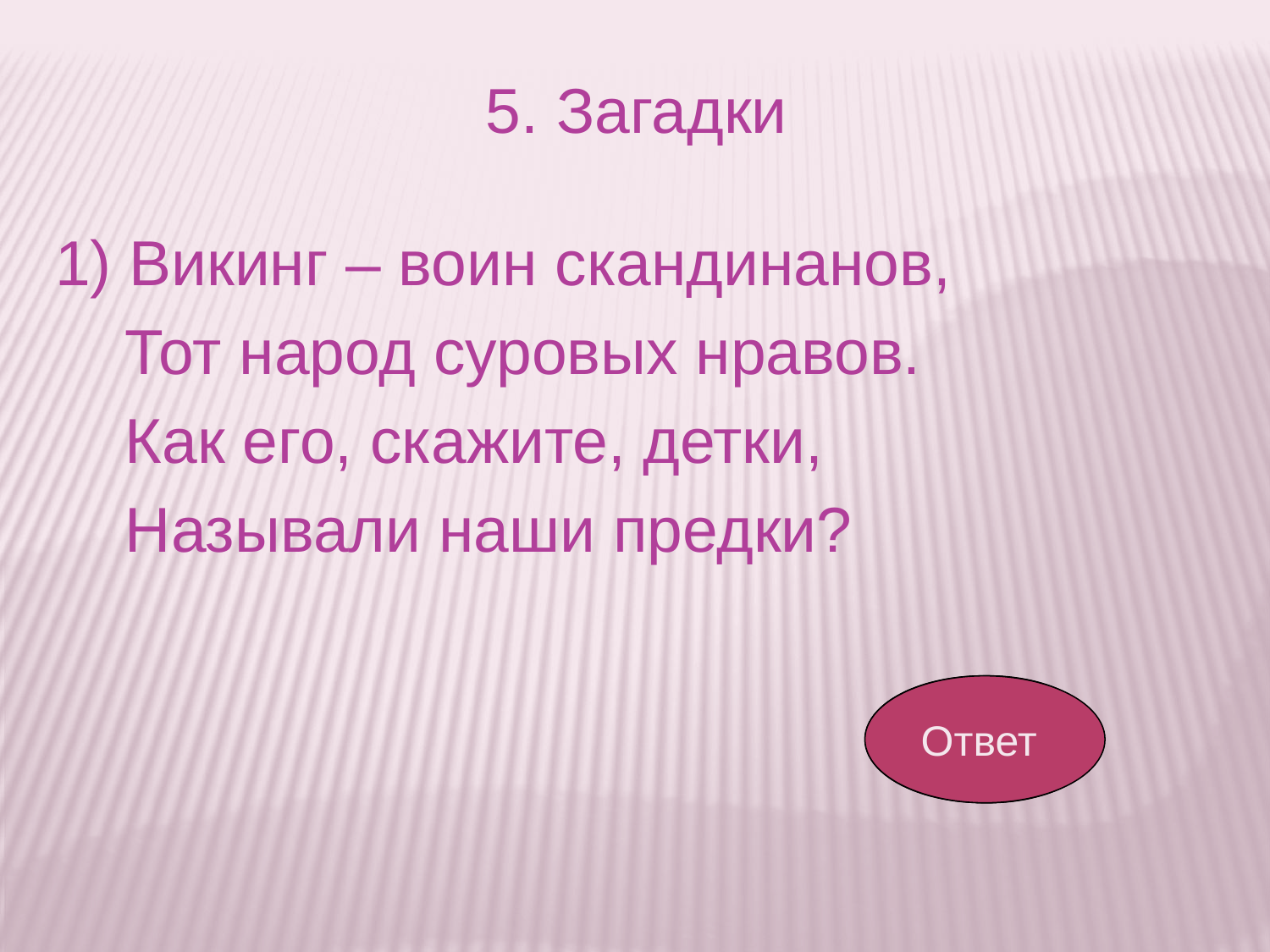

1) Викинг – воин скандинанов,
    Тот народ суровых нравов.
    Как его, скажите, детки,
    Называли наши предки?

5. Загадки
Варяг
Ответ